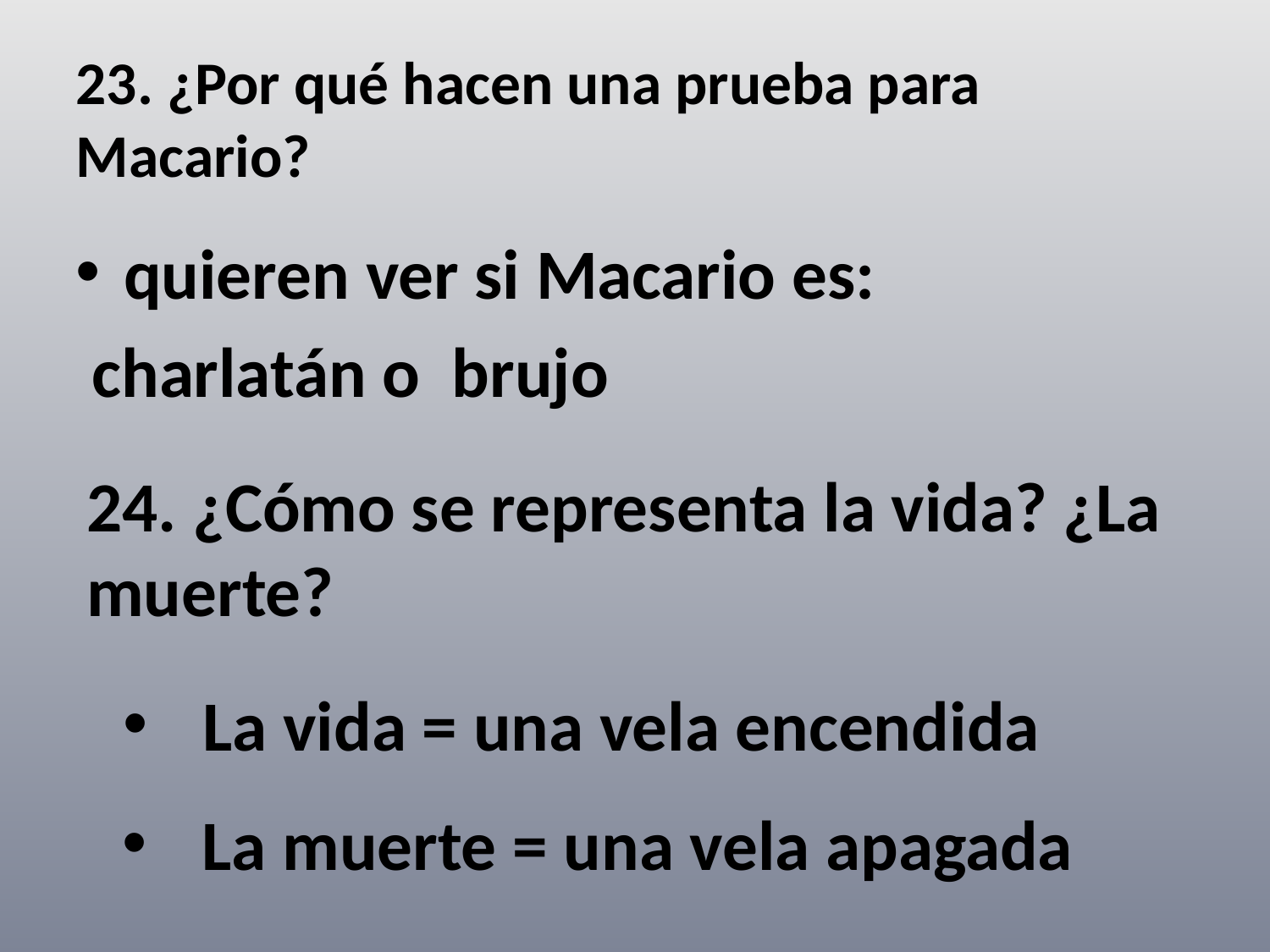

23. ¿Por qué hacen una prueba para Macario?
quieren ver si Macario es:
 charlatán o  brujo
24. ¿Cómo se representa la vida? ¿La muerte?
La vida = una vela encendida
La muerte = una vela apagada